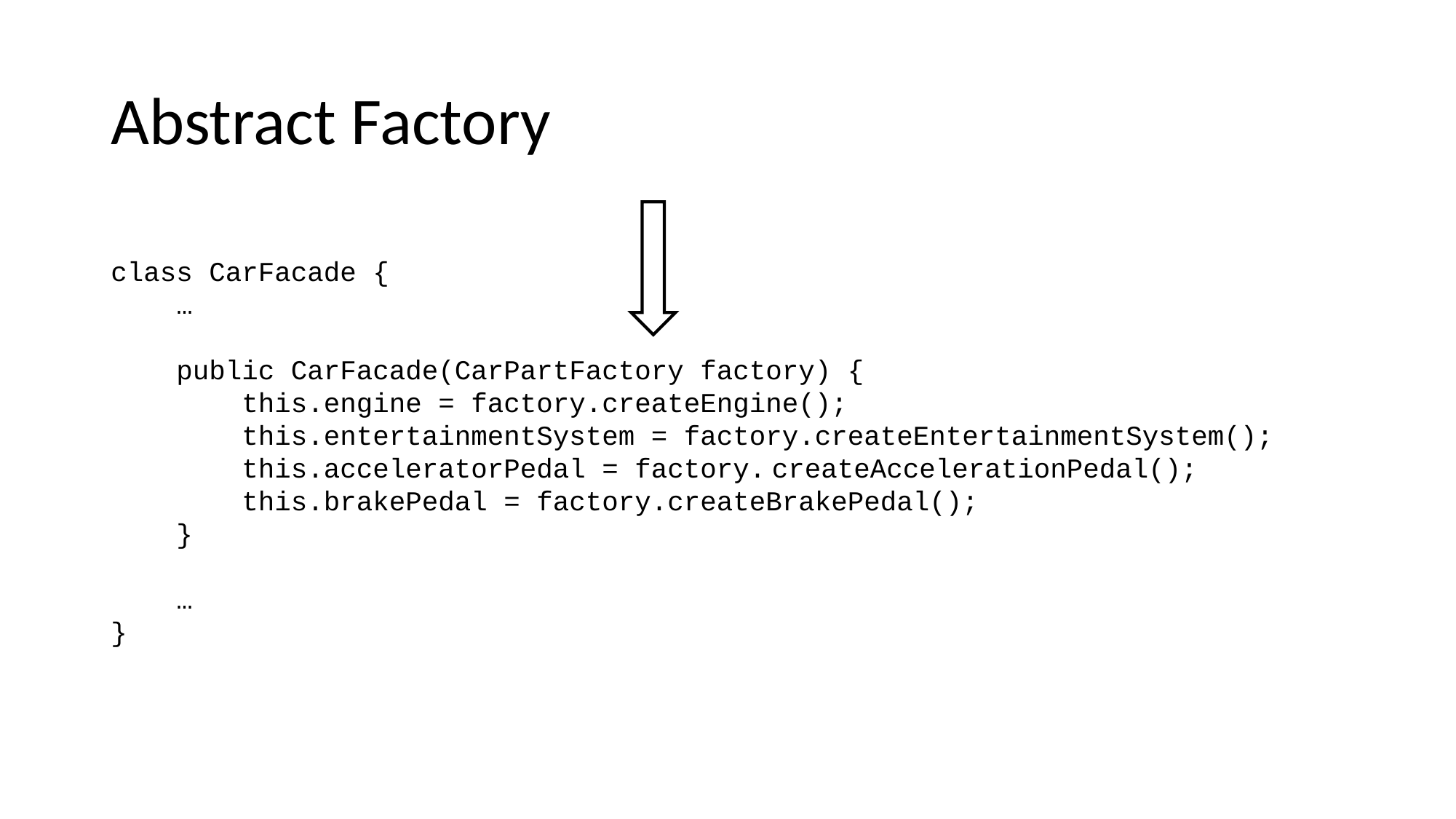

# Abstract Factory

class CarFacade {
    …
    public CarFacade(CarPartFactory factory) {
        this.engine = factory.createEngine();
        this.entertainmentSystem = factory.createEntertainmentSystem();
        this.acceleratorPedal = factory. createAccelerationPedal();
        this.brakePedal = factory.createBrakePedal();
    }
    …
}